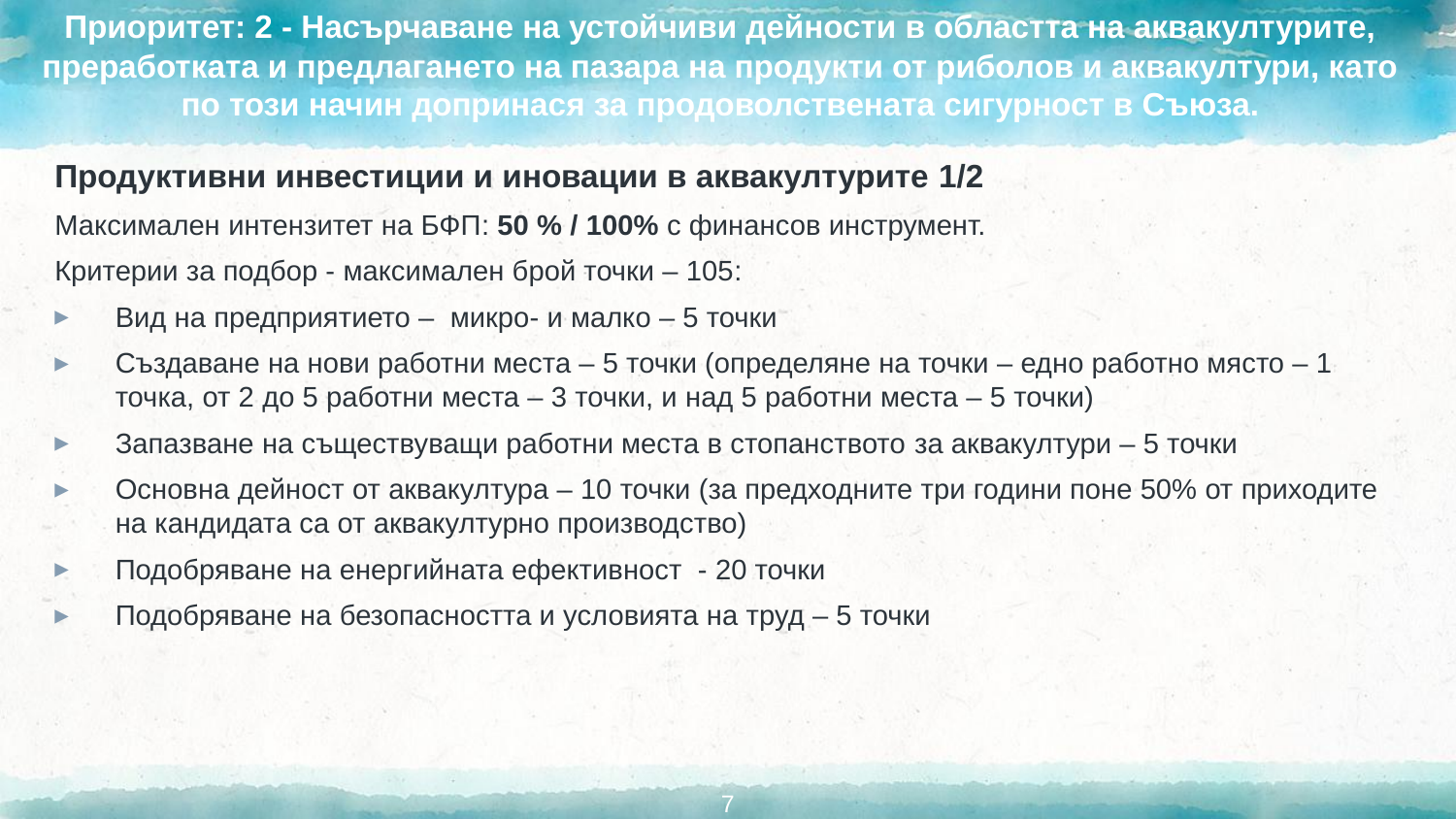

# Приоритет: 2 - Насърчаване на устойчиви дейности в областта на аквакултурите, преработката и предлагането на пазара на продукти от риболов и аквакултури, като по този начин допринася за продоволствената сигурност в Съюза.
Продуктивни инвестиции и иновации в аквакултурите 1/2
Максимален интензитет на БФП: 50 % / 100% с финансов инструмент.
Критерии за подбор - максимален брой точки – 105:
Вид на предприятието –  микро- и малко – 5 точки
Създаване на нови работни места – 5 точки (определяне на точки – едно работно място – 1 точка, от 2 до 5 работни места – 3 точки, и над 5 работни места – 5 точки)
Запазване на съществуващи работни места в стопанството за аквакултури – 5 точки
Основна дейност от аквакултура – 10 точки (за предходните три години поне 50% от приходите на кандидата са от аквакултурно производство)
Подобряване на енергийната ефективност  - 20 точки
Подобряване на безопасността и условията на труд – 5 точки
7